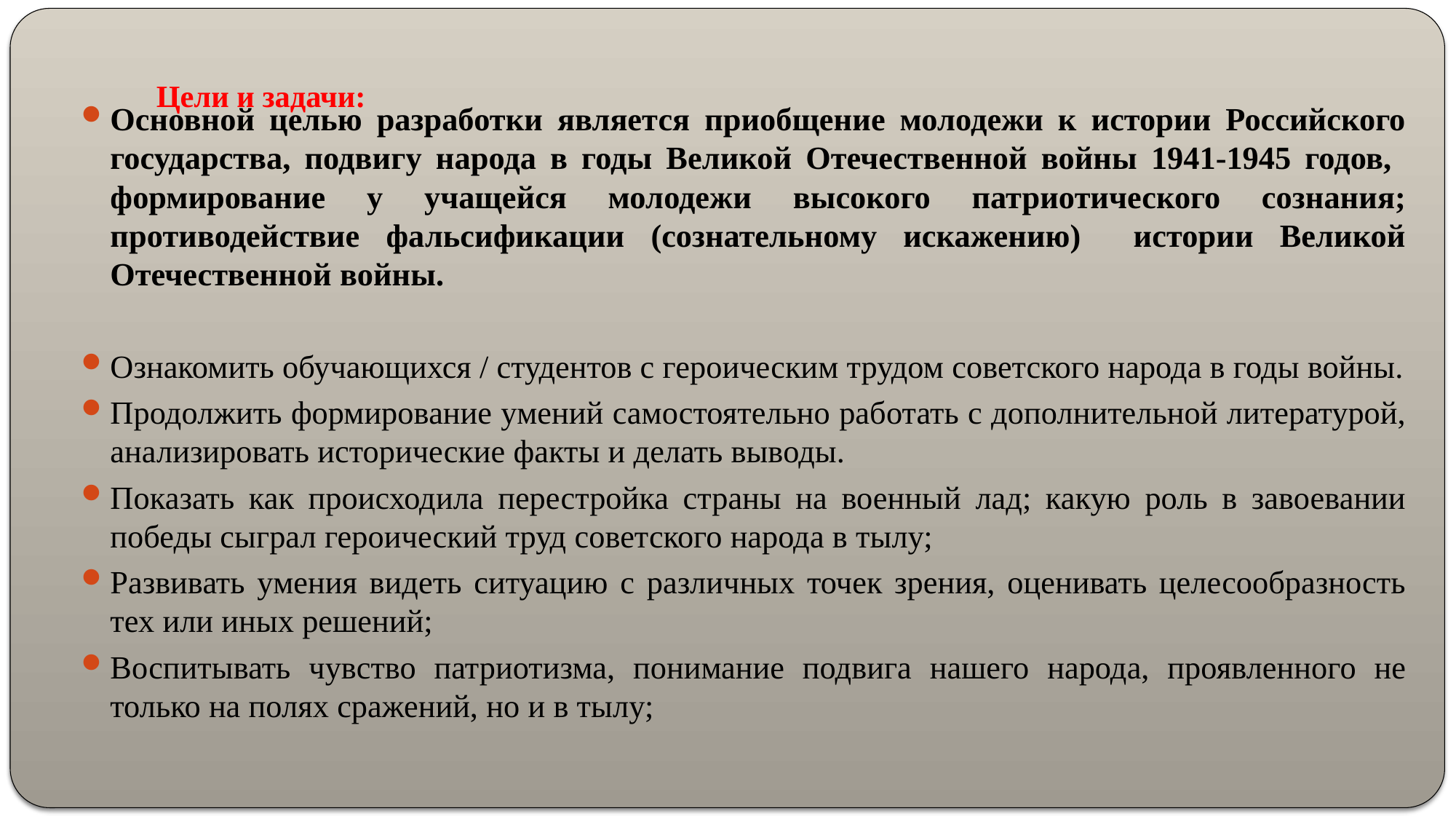

# Цели и задачи:
Основной целью разработки является приобщение молодежи к истории Российского государства, подвигу народа в годы Великой Отечественной войны 1941-1945 годов,  формирование у учащейся молодежи высокого патриотического сознания; противодействие фальсификации (сознательному искажению)  истории Великой Отечественной войны.

Ознакомить обучающихся / студентов с героическим трудом советского народа в годы войны.
Продолжить формирование умений самостоятельно работать с дополнительной литературой, анализировать исторические факты и делать выводы.
Показать как происходила перестройка страны на военный лад; какую роль в завоевании победы сыграл героический труд советского народа в тылу;
Развивать умения видеть ситуацию с различных точек зрения, оценивать целесообразность тех или иных решений;
Воспитывать чувство патриотизма, понимание подвига нашего народа, проявленного не только на полях сражений, но и в тылу;